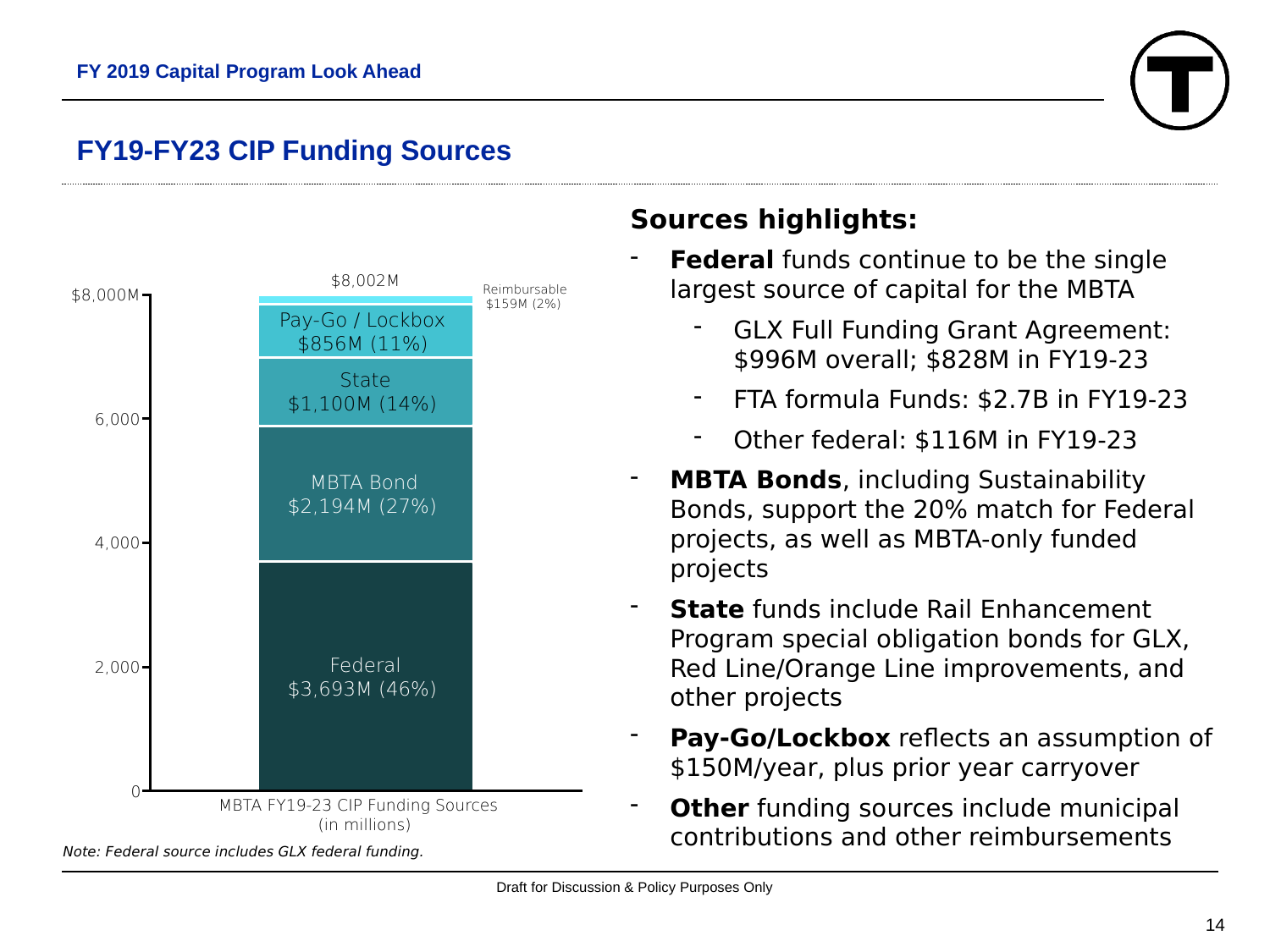

FY 2019 Capital Program Look Ahead
# FY19-FY23 CIP Funding Sources

Sources highlights:
Federal funds continue to be the single largest source of capital for the MBTA
GLX Full Funding Grant Agreement: $996M overall; $828M in FY19-23
FTA formula Funds: $2.7B in FY19-23
Other federal: $116M in FY19-23
MBTA Bonds, including Sustainability Bonds, support the 20% match for Federal projects, as well as MBTA-only funded projects
State funds include Rail Enhancement Program special obligation bonds for GLX, Red Line/Orange Line improvements, and other projects
Pay-Go/Lockbox reflects an assumption of $150M/year, plus prior year carryover
Other funding sources include municipal contributions and other reimbursements
Note: Federal source includes GLX federal funding.